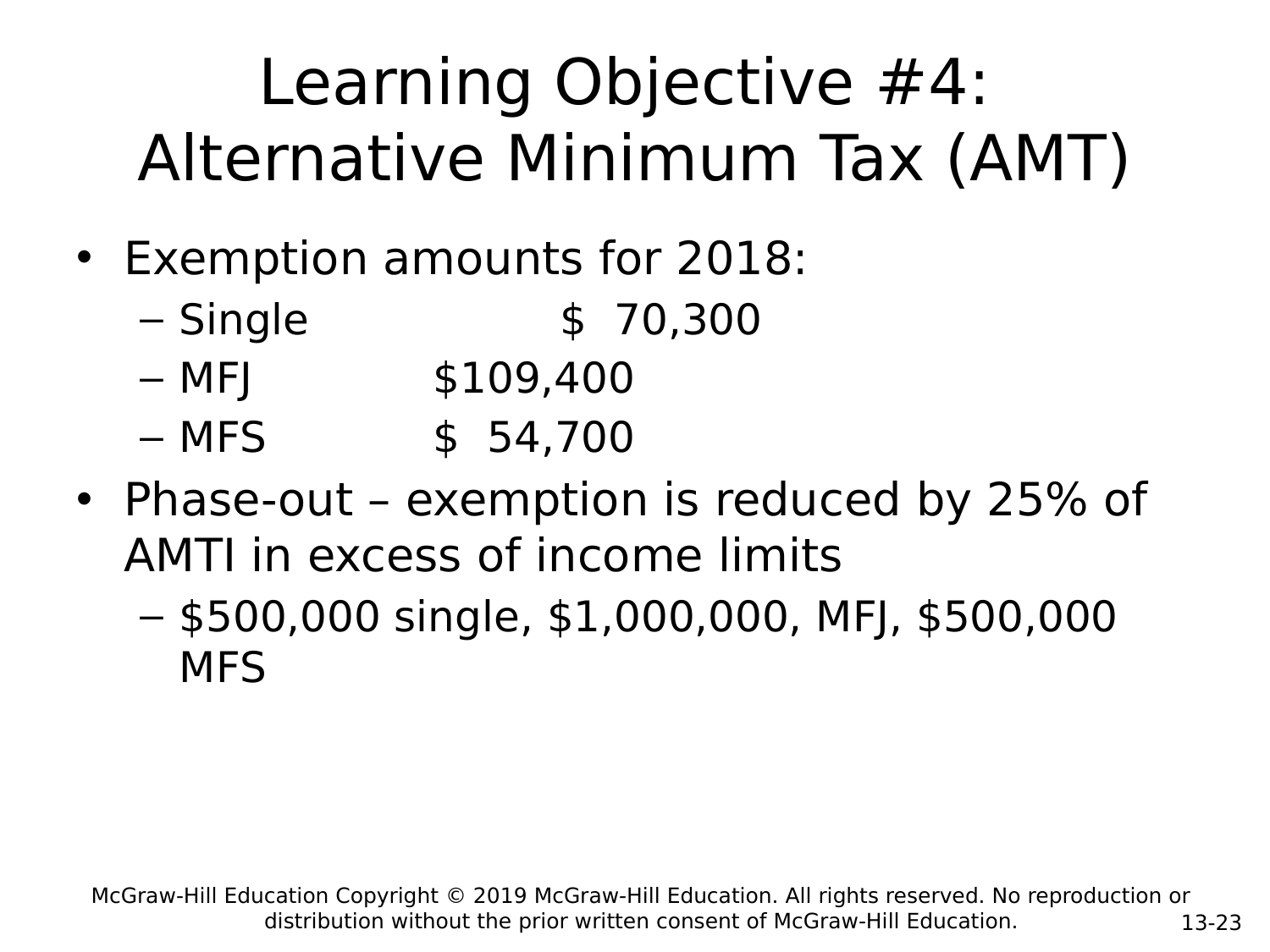

# Learning Objective #4: Alternative Minimum Tax (AMT)
Exemption amounts for 2018:
Single		$  70,300
MFJ		$109,400
MFS		$  54,700
Phase-out – exemption is reduced by 25% of AMTI in excess of income limits
$500,000 single, $1,000,000, MFJ, $500,000 MFS

McGraw-Hill Education Copyright © 2019 McGraw-Hill Education. All rights reserved. No reproduction or distribution without the prior written consent of McGraw-Hill Education.
13-23